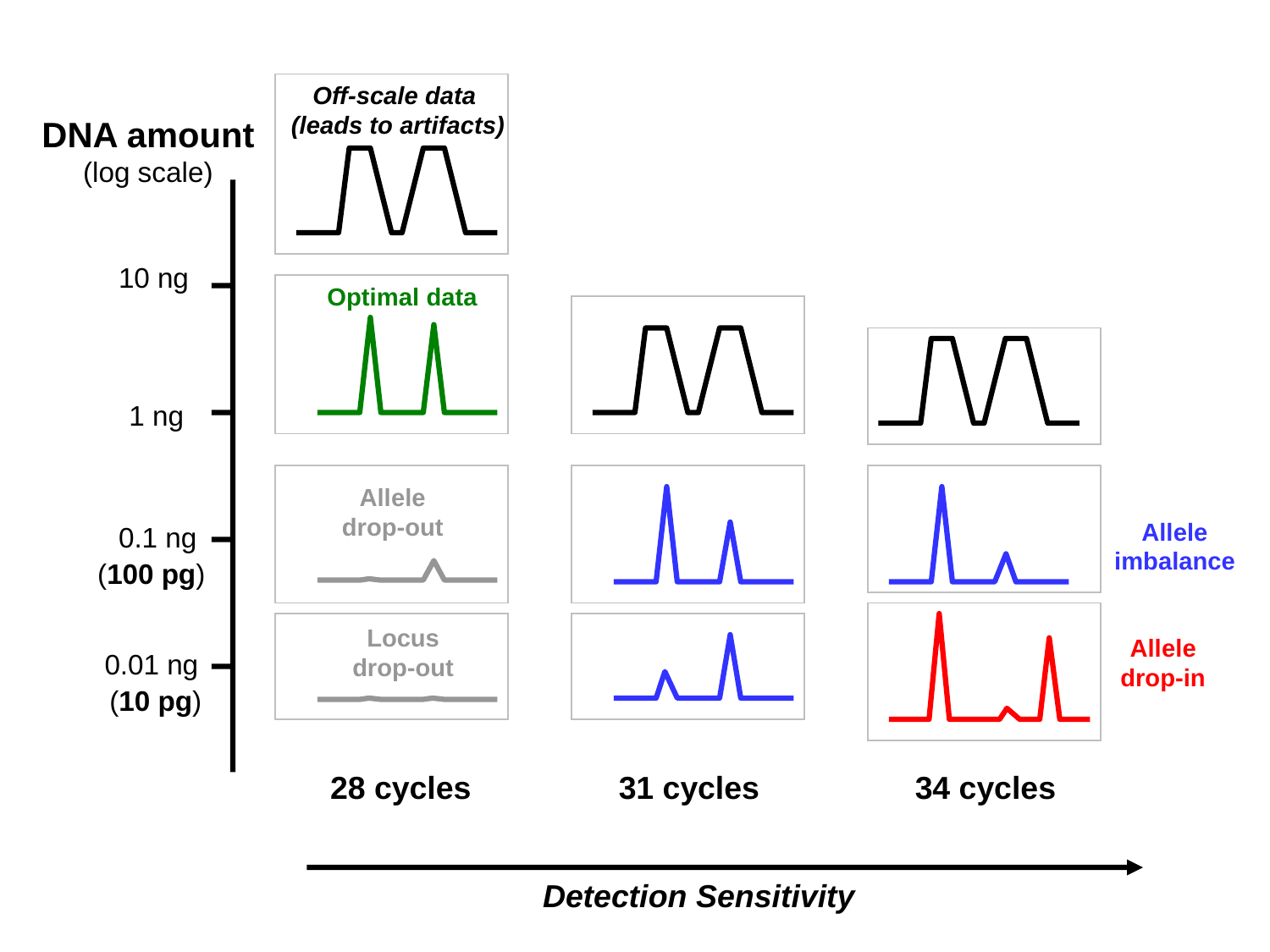

Off-scale data
(leads to artifacts)

DNA amount
(log scale)

10 ng

1 ng

0.1 ng

(100 pg)
0.01 ng

(10 pg)

Optimal data

Allele drop-out

Allele imbalance

Locus drop-out
Allele drop-in

28 cycles
31 cycles
34 cycles

Detection Sensitivity